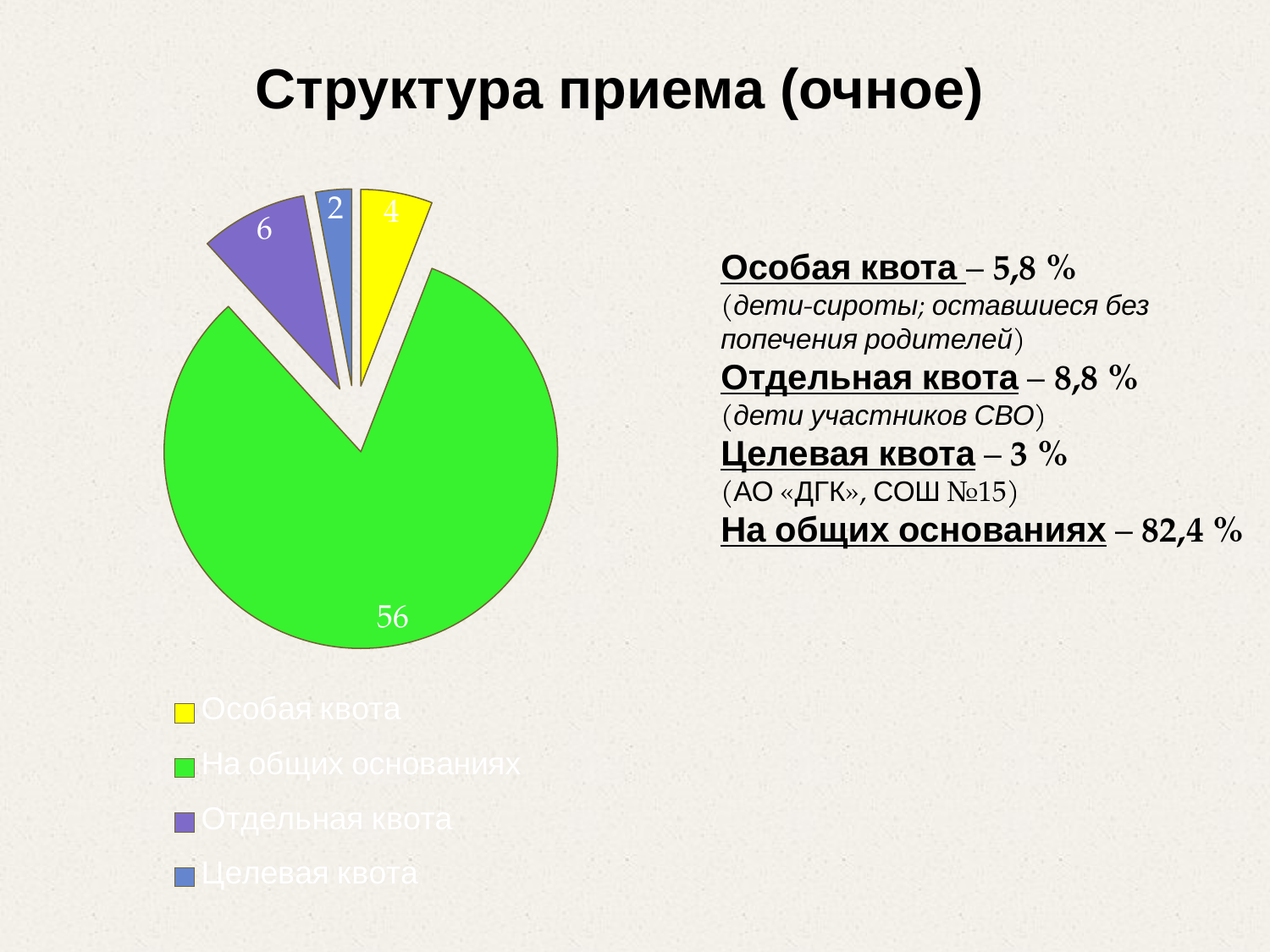

# Структура приема (очное)

### Chart

| Category | структура  |
|---|---|
| Особая квота | 4.0 |
| На общих основаниях | 56.0 |
| Отдельная квота  | 6.0 |
| Целевая квота  | 2.0 |
Особая квота – 5,8 %
(дети-сироты; оставшиеся без попечения родителей)
Отдельная квота – 8,8 %
(дети участников СВО)
Целевая квота – 3 %
(АО «ДГК», СОШ №15)
На общих основаниях – 82,4 %